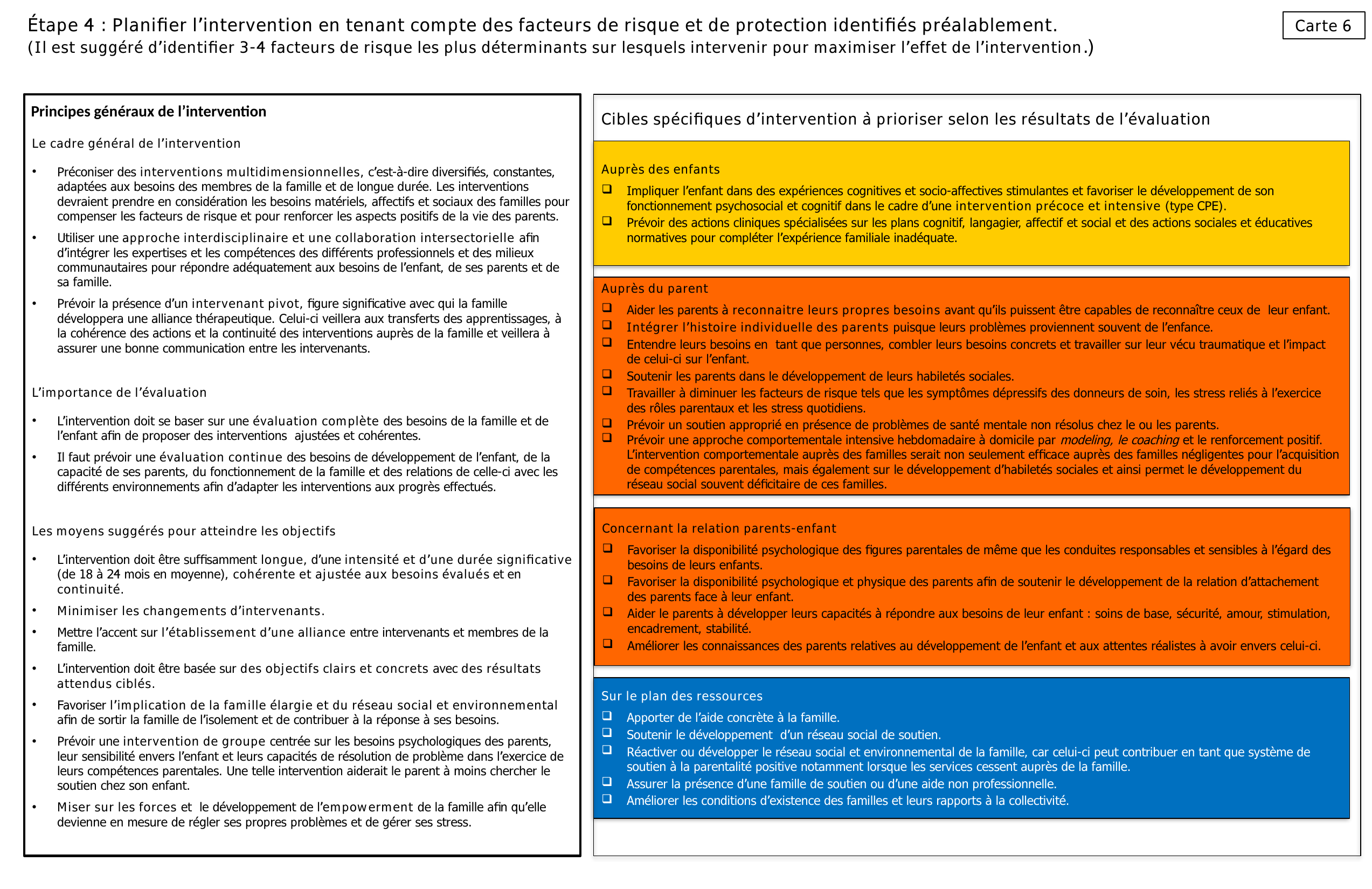

Étape 4 : Planifier l’intervention en tenant compte des facteurs de risque et de protection identifiés préalablement.
(Il est suggéré d’identifier 3-4 facteurs de risque les plus déterminants sur lesquels intervenir pour maximiser l’effet de l’intervention.)
Carte 6

Le cadre général de l’intervention
Préconiser des interventions multidimensionnelles, c’est-à-dire diversifiés, constantes, adaptées aux besoins des membres de la famille et de longue durée. Les interventions devraient prendre en considération les besoins matériels, affectifs et sociaux des familles pour compenser les facteurs de risque et pour renforcer les aspects positifs de la vie des parents.
Utiliser une approche interdisciplinaire et une collaboration intersectorielle afin d’intégrer les expertises et les compétences des différents professionnels et des milieux communautaires pour répondre adéquatement aux besoins de l’enfant, de ses parents et de sa famille.
Prévoir la présence d’un intervenant pivot, figure significative avec qui la famille développera une alliance thérapeutique. Celui-ci veillera aux transferts des apprentissages, à la cohérence des actions et la continuité des interventions auprès de la famille et veillera à assurer une bonne communication entre les intervenants.

L’importance de l’évaluation
L’intervention doit se baser sur une évaluation complète des besoins de la famille et de l’enfant afin de proposer des interventions  ajustées et cohérentes.
Il faut prévoir une évaluation continue des besoins de développement de l’enfant, de la capacité de ses parents, du fonctionnement de la famille et des relations de celle-ci avec les différents environnements afin d’adapter les interventions aux progrès effectués.

Les moyens suggérés pour atteindre les objectifs
L’intervention doit être suffisamment longue, d’une intensité et d’une durée significative (de 18 à 24 mois en moyenne), cohérente et ajustée aux besoins évalués et en continuité.
Minimiser les changements d’intervenants.
Mettre l’accent sur l’établissement d’une alliance entre intervenants et membres de la famille.
L’intervention doit être basée sur des objectifs clairs et concrets avec des résultats attendus ciblés.
Favoriser l’implication de la famille élargie et du réseau social et environnemental afin de sortir la famille de l’isolement et de contribuer à la réponse à ses besoins.
Prévoir une intervention de groupe centrée sur les besoins psychologiques des parents, leur sensibilité envers l’enfant et leurs capacités de résolution de problème dans l’exercice de leurs compétences parentales. Une telle intervention aiderait le parent à moins chercher le soutien chez son enfant.
Miser sur les forces et  le développement de l’empowerment de la famille afin qu’elle devienne en mesure de régler ses propres problèmes et de gérer ses stress.

Principes généraux de l’intervention
Cibles spécifiques d’intervention à prioriser selon les résultats de l’évaluation
Auprès des enfants
Impliquer l’enfant dans des expériences cognitives et socio-affectives stimulantes et favoriser le développement de son fonctionnement psychosocial et cognitif dans le cadre d’une intervention précoce et intensive (type CPE).
Prévoir des actions cliniques spécialisées sur les plans cognitif, langagier, affectif et social et des actions sociales et éducatives normatives pour compléter l’expérience familiale inadéquate.
Auprès du parent
Aider les parents à reconnaitre leurs propres besoins avant qu’ils puissent être capables de reconnaître ceux de  leur enfant.
Intégrer l’histoire individuelle des parents puisque leurs problèmes proviennent souvent de l’enfance.
Entendre leurs besoins en  tant que personnes, combler leurs besoins concrets et travailler sur leur vécu traumatique et l’impact de celui-ci sur l’enfant.
Soutenir les parents dans le développement de leurs habiletés sociales.
Travailler à diminuer les facteurs de risque tels que les symptômes dépressifs des donneurs de soin, les stress reliés à l’exercice des rôles parentaux et les stress quotidiens.
Prévoir un soutien approprié en présence de problèmes de santé mentale non résolus chez le ou les parents.
Prévoir une approche comportementale intensive hebdomadaire à domicile par modeling, le coaching et le renforcement positif. L’intervention comportementale auprès des familles serait non seulement efficace auprès des familles négligentes pour l’acquisition de compétences parentales, mais également sur le développement d’habiletés sociales et ainsi permet le développement du réseau social souvent déficitaire de ces familles.
Concernant la relation parents-enfant
Favoriser la disponibilité psychologique des figures parentales de même que les conduites responsables et sensibles à l’égard des besoins de leurs enfants.
Favoriser la disponibilité psychologique et physique des parents afin de soutenir le développement de la relation d’attachement des parents face à leur enfant.
Aider le parents à développer leurs capacités à répondre aux besoins de leur enfant : soins de base, sécurité, amour, stimulation, encadrement, stabilité.
Améliorer les connaissances des parents relatives au développement de l’enfant et aux attentes réalistes à avoir envers celui-ci.
Sur le plan des ressources
Apporter de l’aide concrète à la famille.
Soutenir le développement  d’un réseau social de soutien.
Réactiver ou développer le réseau social et environnemental de la famille, car celui-ci peut contribuer en tant que système de soutien à la parentalité positive notamment lorsque les services cessent auprès de la famille.
Assurer la présence d’une famille de soutien ou d’une aide non professionnelle.
Améliorer les conditions d’existence des familles et leurs rapports à la collectivité.